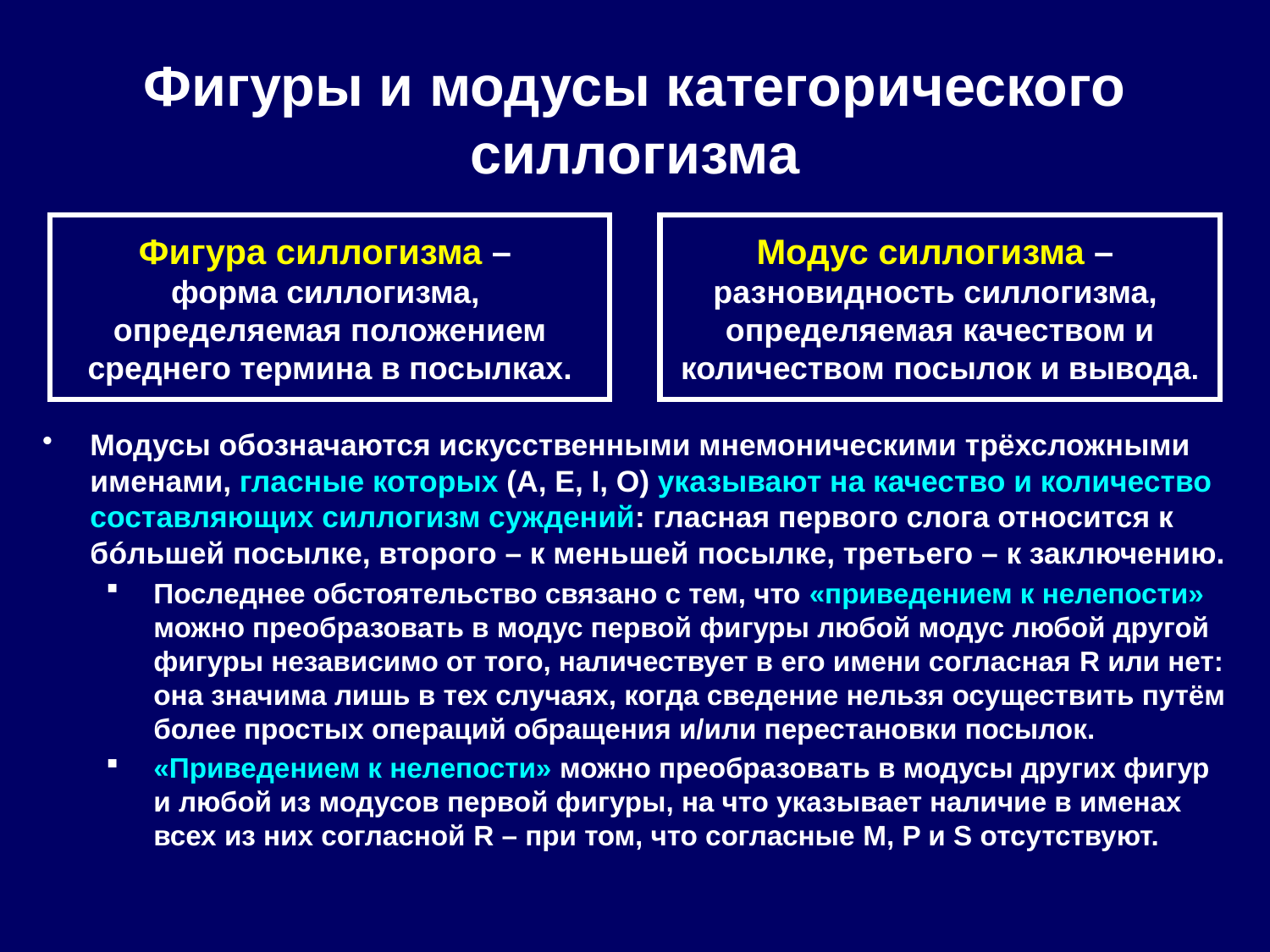

# Фигуры и модусы категорического силлогизма
Фигура силлогизма –
форма силлогизма,
определяемая положением среднего термина в посылках.
Модус силлогизма –
разновидность силлогизма,
определяемая качеством и количеством посылок и вывода.
Модусы обозначаются искусственными мнемоническими трёхсложными именами, гласные которых (A, E, I, O) указывают на качество и количество составляющих силлогизм суждений: гласная первого слога относится к
бóльшей посылке, второго – к меньшей посылке, третьего – к заключению.
Последнее обстоятельство связано с тем, что «приведением к нелепости» можно преобразовать в модус первой фигуры любой модус любой другой фигуры независимо от того, наличествует в его имени согласная R или нет: она значима лишь в тех случаях, когда сведение нельзя осуществить путём более простых операций обращения и/или перестановки посылок.
«Приведением к нелепости» можно преобразовать в модусы других фигур и любой из модусов первой фигуры, на что указывает наличие в именах всех из них согласной R – при том, что согласные M, P и S отсутствуют.